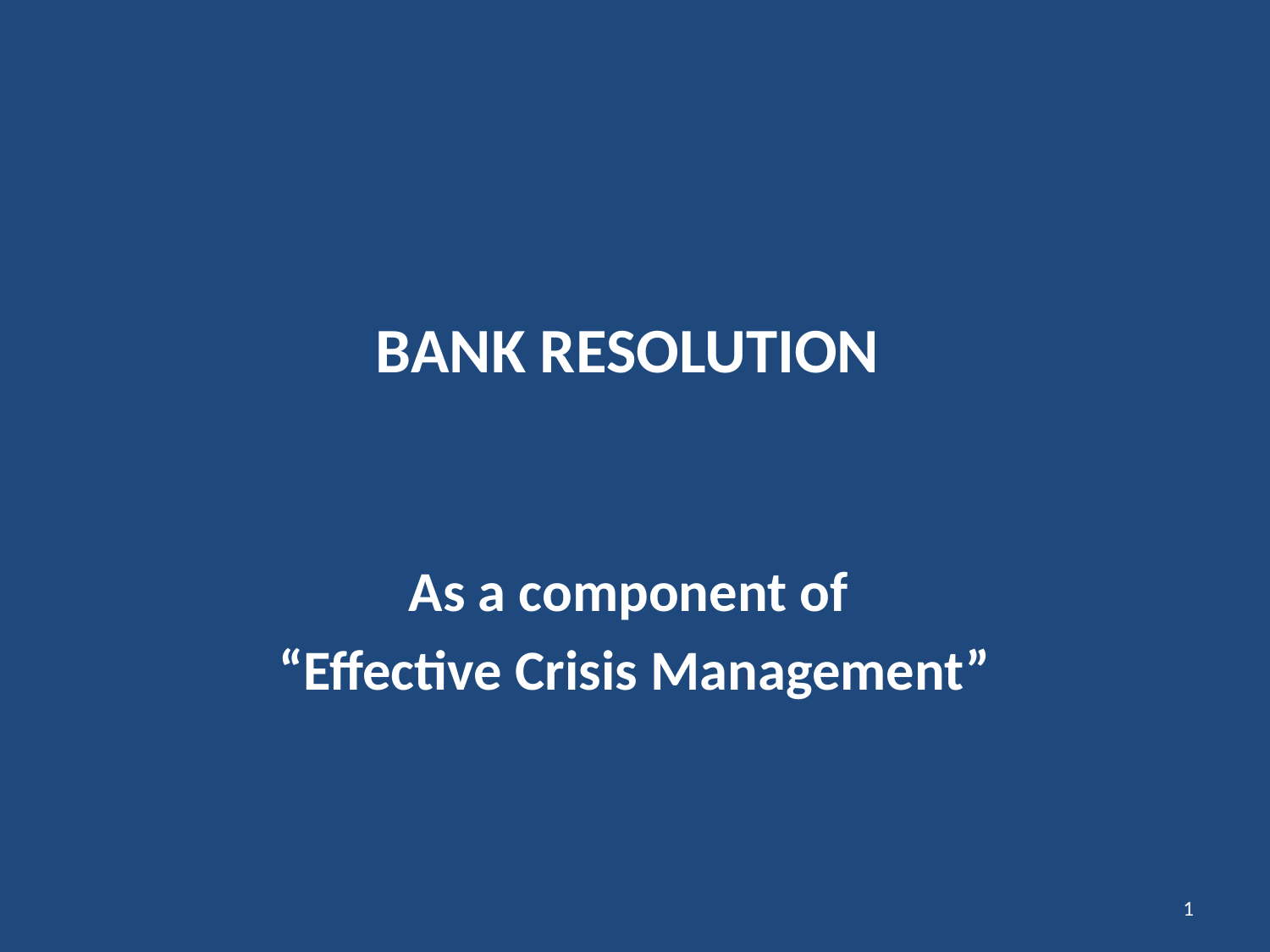

BANK RESOLUTION

As a component of
“Effective Crisis Management”
1